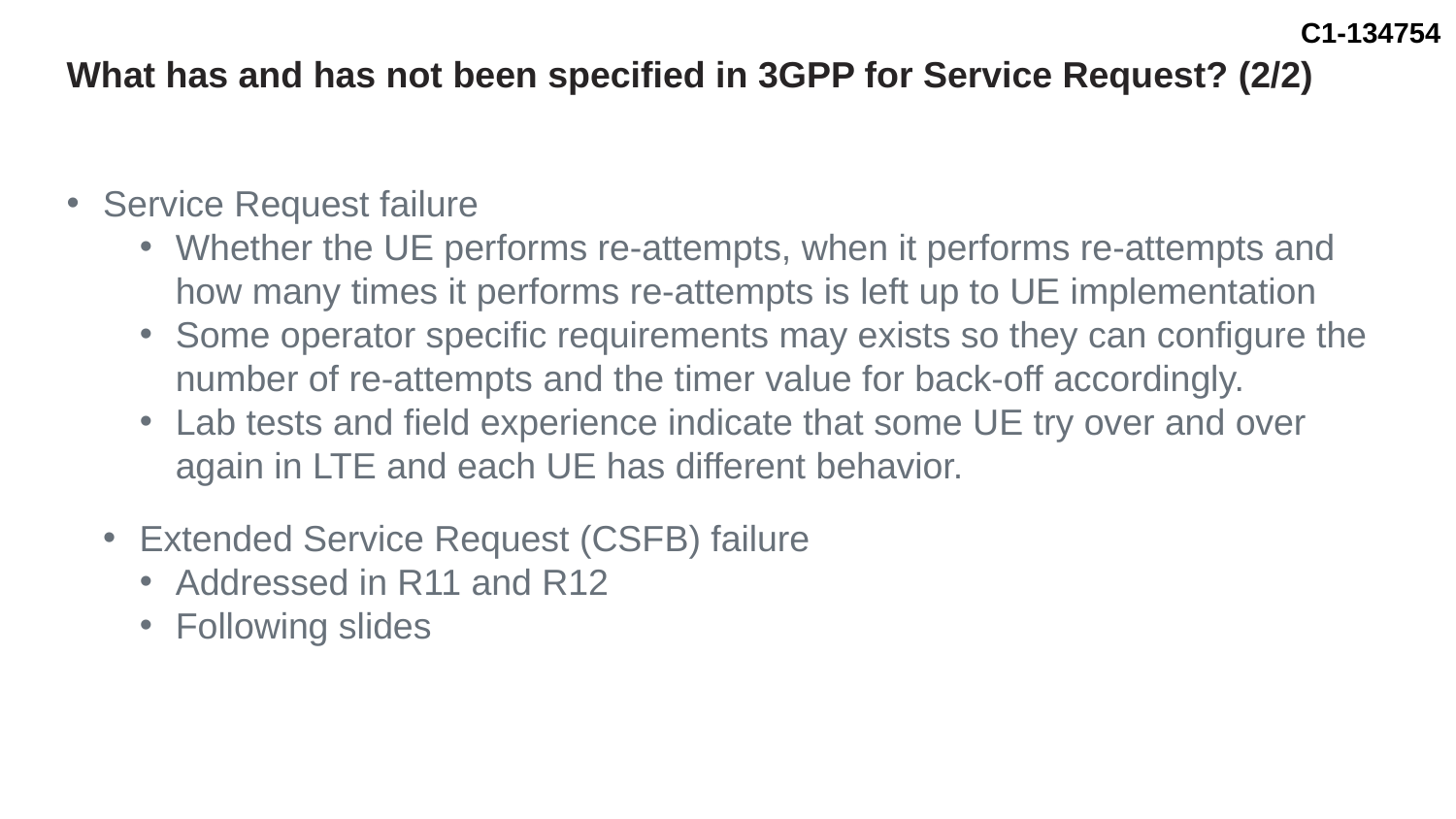

# What has and has not been specified in 3GPP for Service Request? (2/2)
Service Request failure
Whether the UE performs re-attempts, when it performs re-attempts and how many times it performs re-attempts is left up to UE implementation
Some operator specific requirements may exists so they can configure the number of re-attempts and the timer value for back-off accordingly.
Lab tests and field experience indicate that some UE try over and over again in LTE and each UE has different behavior.
Extended Service Request (CSFB) failure
Addressed in R11 and R12
Following slides